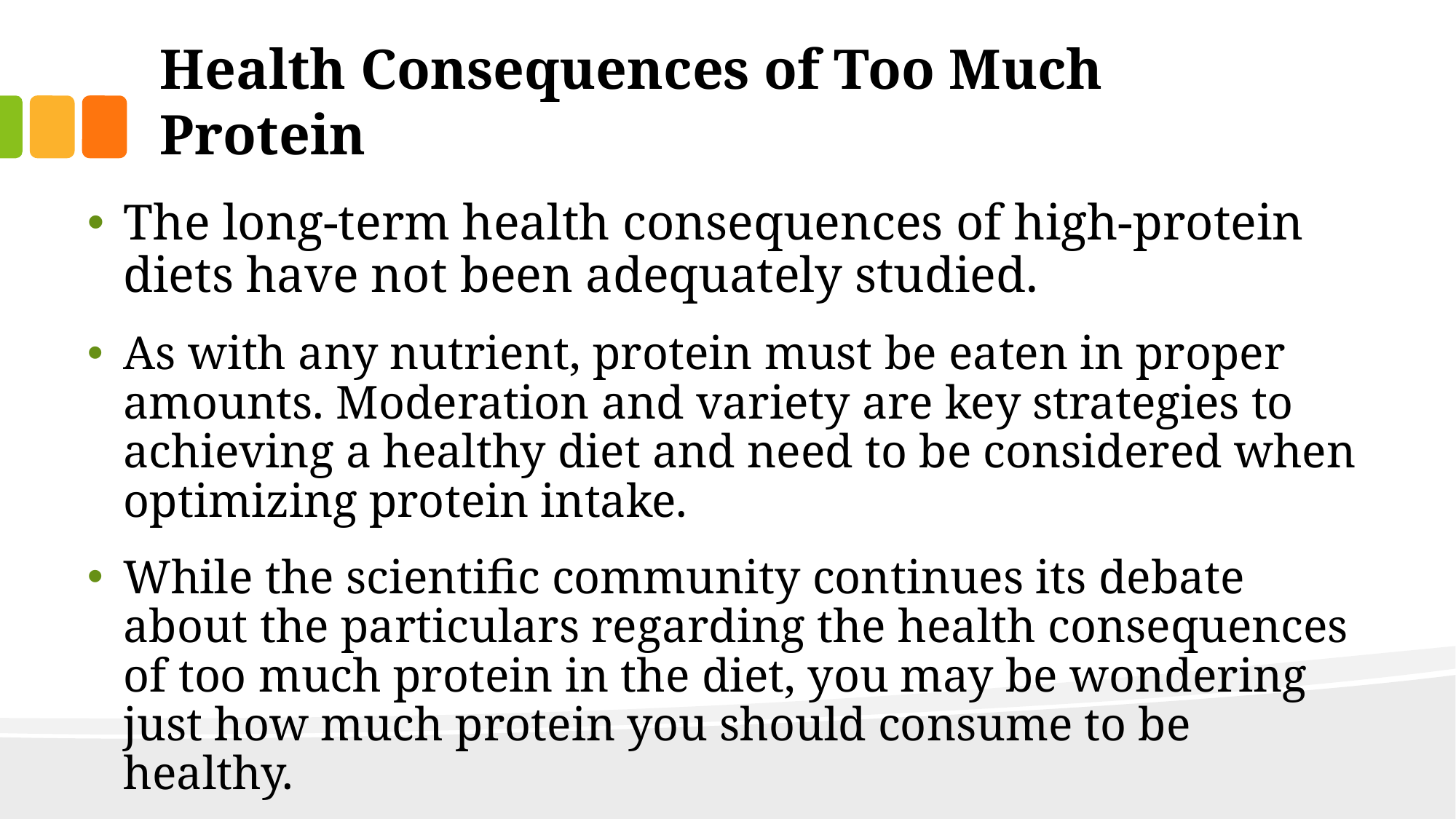

# Health Consequences of Too Much Protein
The long-term health consequences of high-protein diets have not been adequately studied.
As with any nutrient, protein must be eaten in proper amounts. Moderation and variety are key strategies to achieving a healthy diet and need to be considered when optimizing protein intake.
While the scientific community continues its debate about the particulars regarding the health consequences of too much protein in the diet, you may be wondering just how much protein you should consume to be healthy.